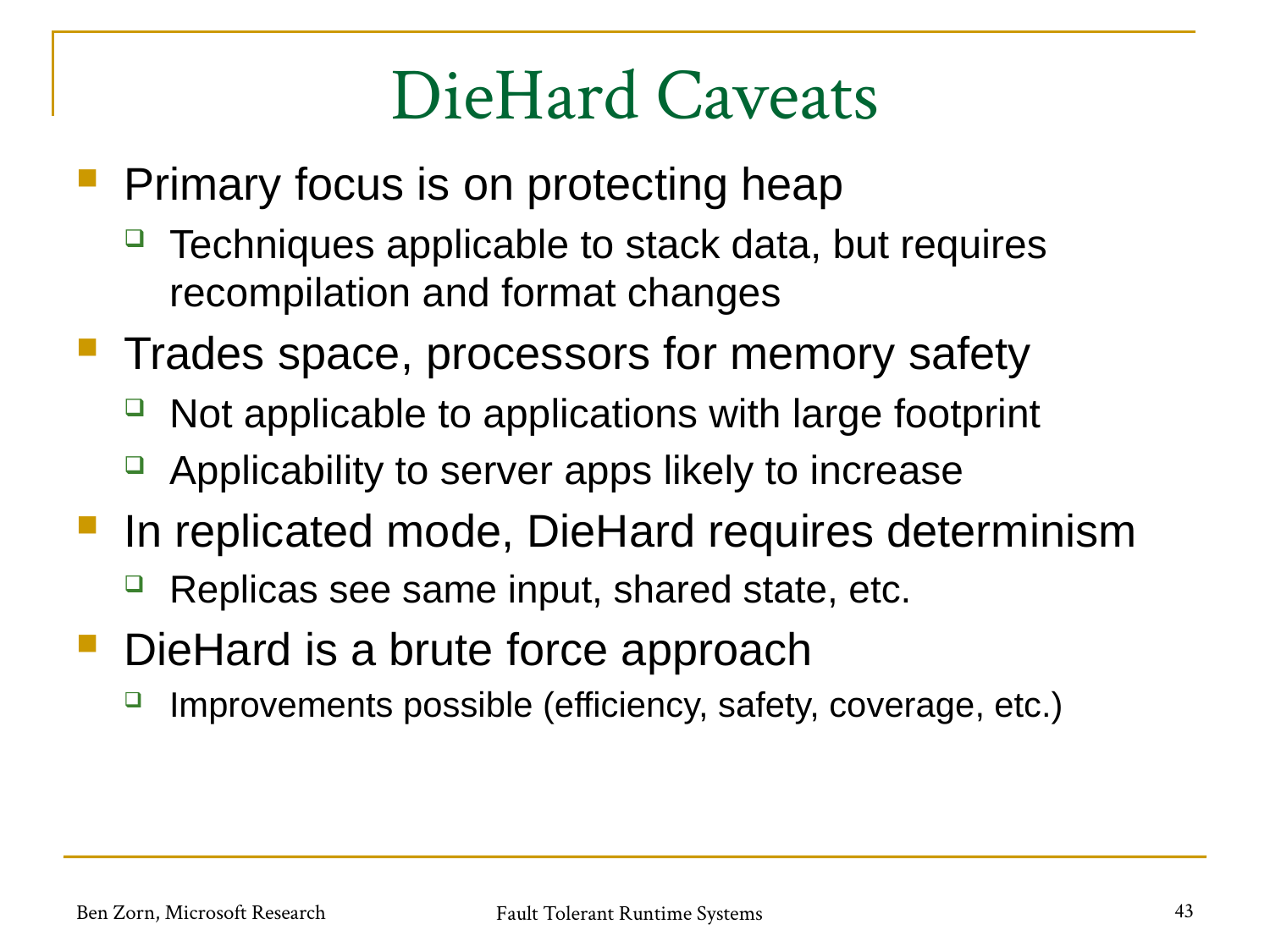

# DieHard Caveats
Primary focus is on protecting heap
Techniques applicable to stack data, but requires recompilation and format changes
Trades space, processors for memory safety
Not applicable to applications with large footprint
Applicability to server apps likely to increase
In replicated mode, DieHard requires determinism
Replicas see same input, shared state, etc.
DieHard is a brute force approach
Improvements possible (efficiency, safety, coverage, etc.)

Ben Zorn, Microsoft Research
43
Fault Tolerant Runtime Systems